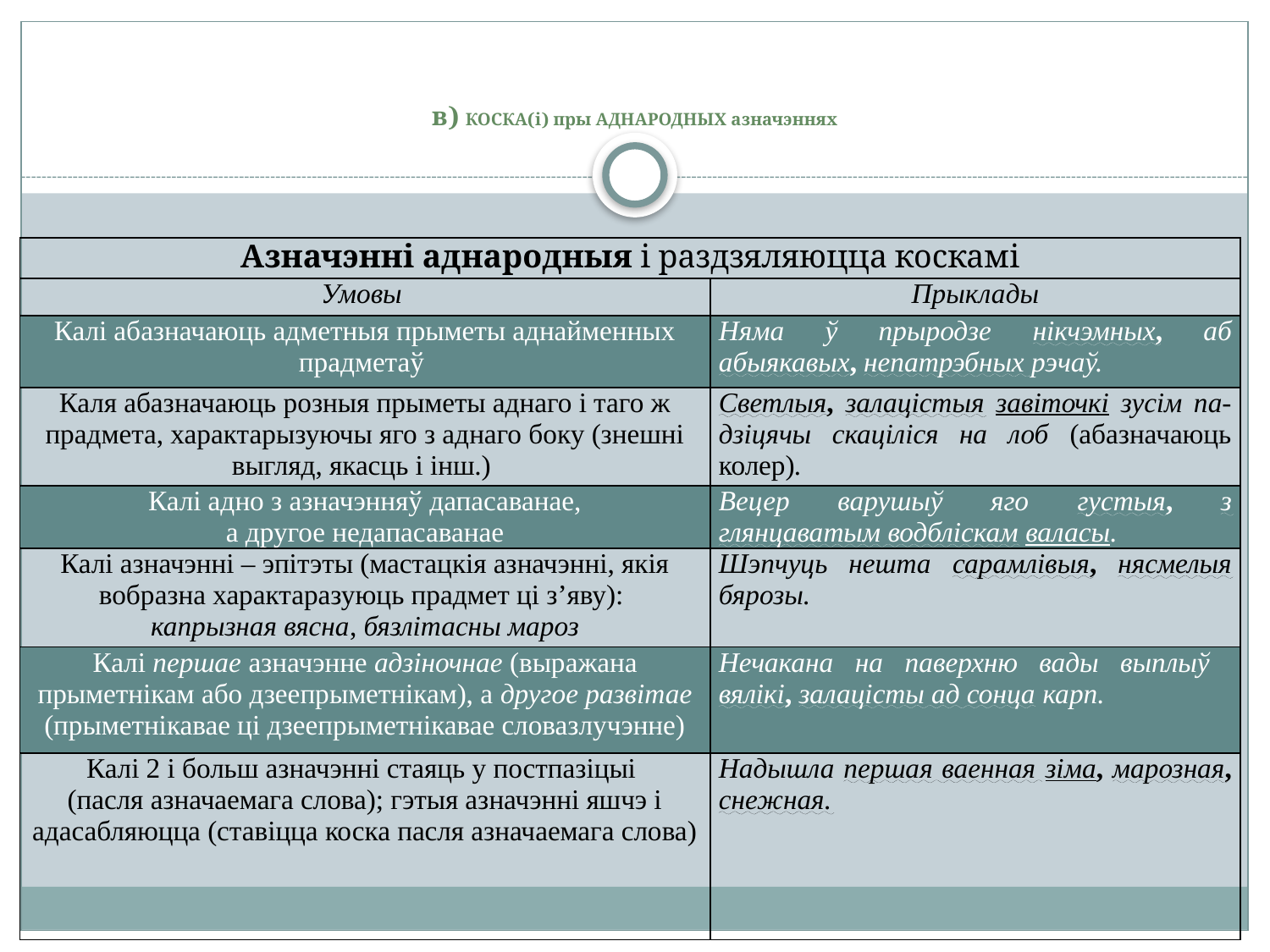

# в) КОСКА(і) пры АДНАРОДНЫХ азначэннях
| Азначэнні аднародныя і раздзяляюцца коскамі |  |
| --- | --- |
| Умовы | Прыклады |
| Калі абазначаюць адметныя прыметы аднайменных прадметаў | Няма ў прыродзе нікчэмных, аб абыякавых, непатрэбных рэчаў. |
| Каля абазначаюць розныя прыметы аднаго і таго ж прадмета, характарызуючы яго з аднаго боку (знешні выгляд, якасць і інш.) | Светлыя, залацістыя завіточкі зусім па-дзіцячы скаціліся на лоб (абазначаюць колер). |
| Калі адно з азначэнняў дапасаванае, а другое недапасаванае | Вецер варушыў яго густыя, з глянцаватым водбліскам валасы. |
| Калі азначэнні – эпітэты (мастацкія азначэнні, якія вобразна характаразуюць прадмет ці з’яву): капрызная вясна, бязлітасны мароз | Шэпчуць нешта сарамлівыя, нясмелыя бярозы. |
| Калі першае азначэнне адзіночнае (выражана прыметнікам або дзеепрыметнікам), а другое развітае (прыметнікавае ці дзеепрыметнікавае словазлучэнне) | Нечакана на паверхню вады выплыў вялікі, залацісты ад сонца карп. |
| Калі 2 і больш азначэнні стаяць у постпазіцыі (пасля азначаемага слова); гэтыя азначэнні яшчэ і адасабляюцца (ставіцца коска пасля азначаемага слова) | Надышла першая ваенная зіма, марозная, снежная. |